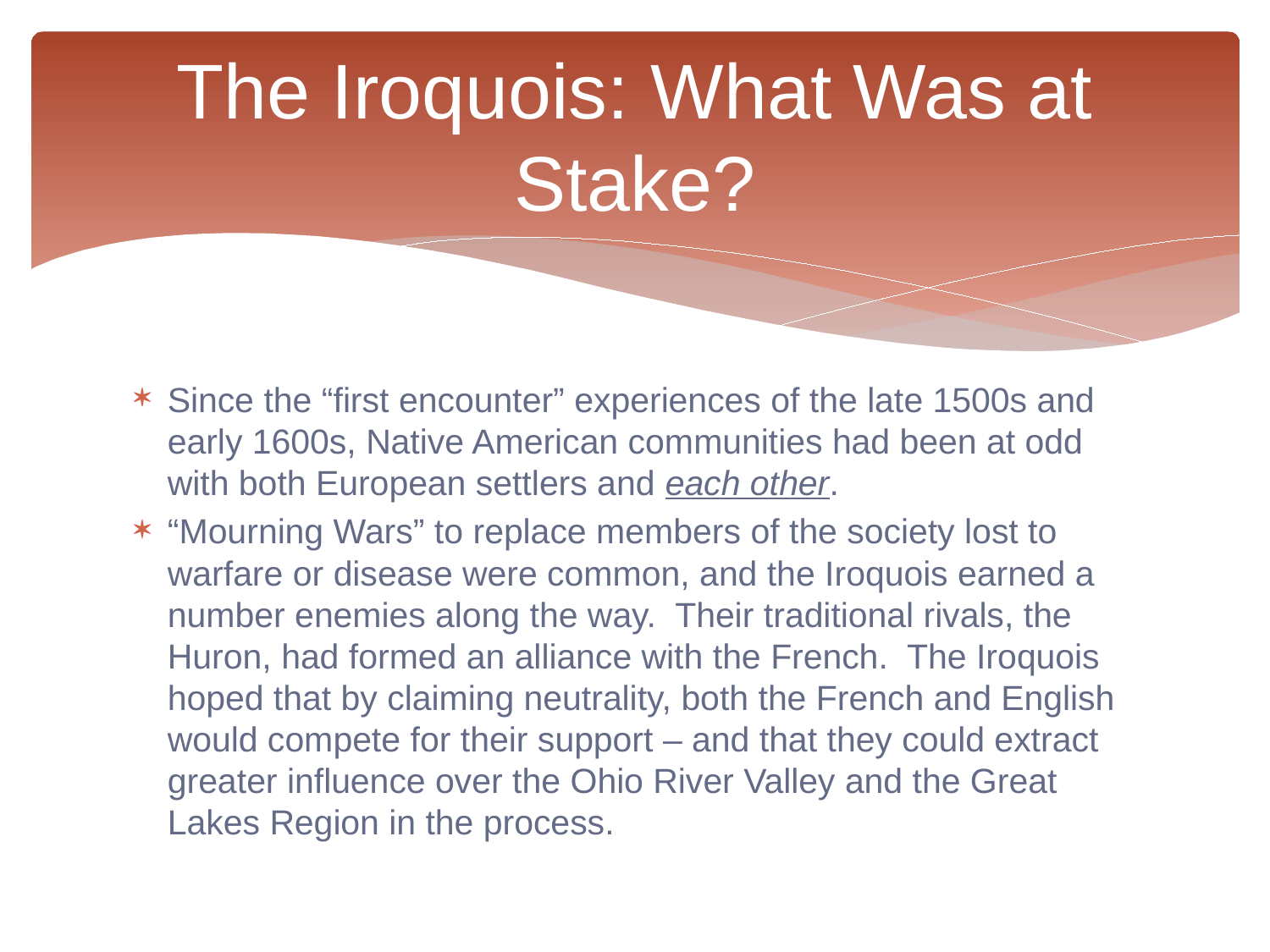

# The Iroquois: What Was at Stake?
Since the “first encounter” experiences of the late 1500s and early 1600s, Native American communities had been at odd with both European settlers and each other.
“Mourning Wars” to replace members of the society lost to warfare or disease were common, and the Iroquois earned a number enemies along the way.  Their traditional rivals, the Huron, had formed an alliance with the French.  The Iroquois hoped that by claiming neutrality, both the French and English would compete for their support – and that they could extract greater influence over the Ohio River Valley and the Great Lakes Region in the process.